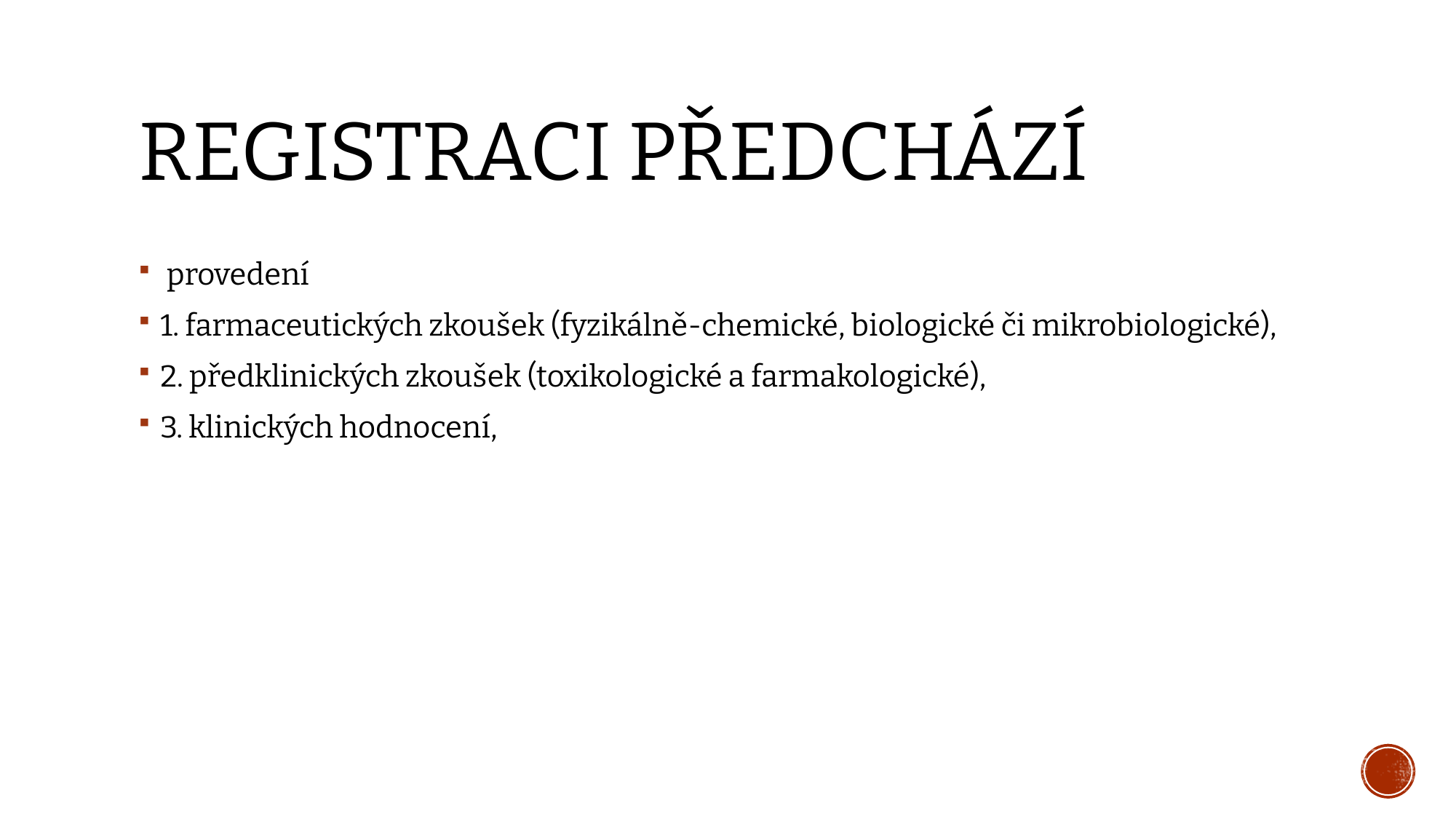

# Registraci předchází
 provedení
1. farmaceutických zkoušek (fyzikálně-chemické, biologické či mikrobiologické),
2. předklinických zkoušek (toxikologické a farmakologické),
3. klinických hodnocení,